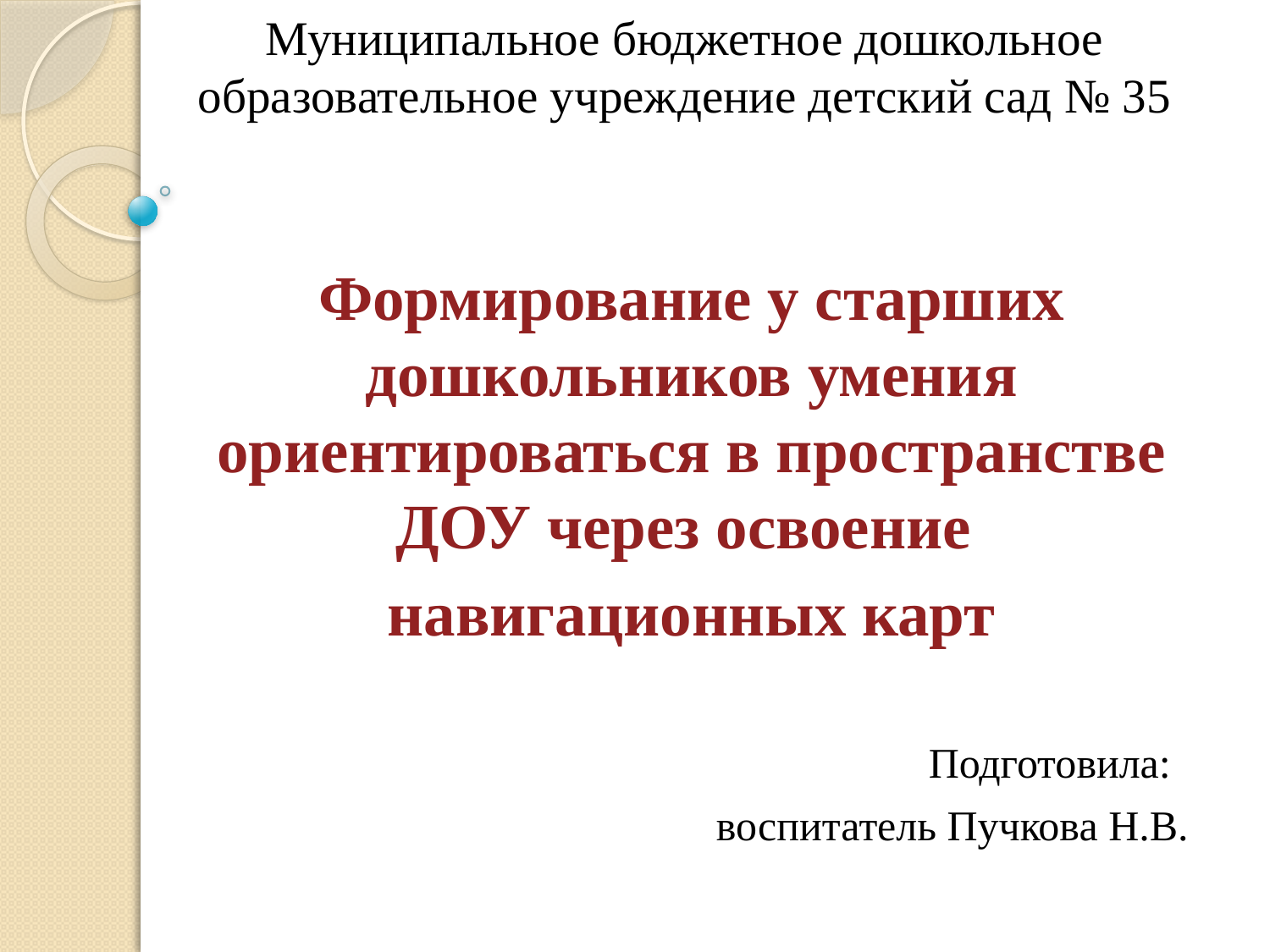

# Муниципальное бюджетное дошкольное образовательное учреждение детский сад № 35
Формирование у старших дошкольников умения ориентироваться в пространстве ДОУ через освоение
навигационных карт

                                                               Подготовила:
                                                     воспитатель Пучкова Н.В.